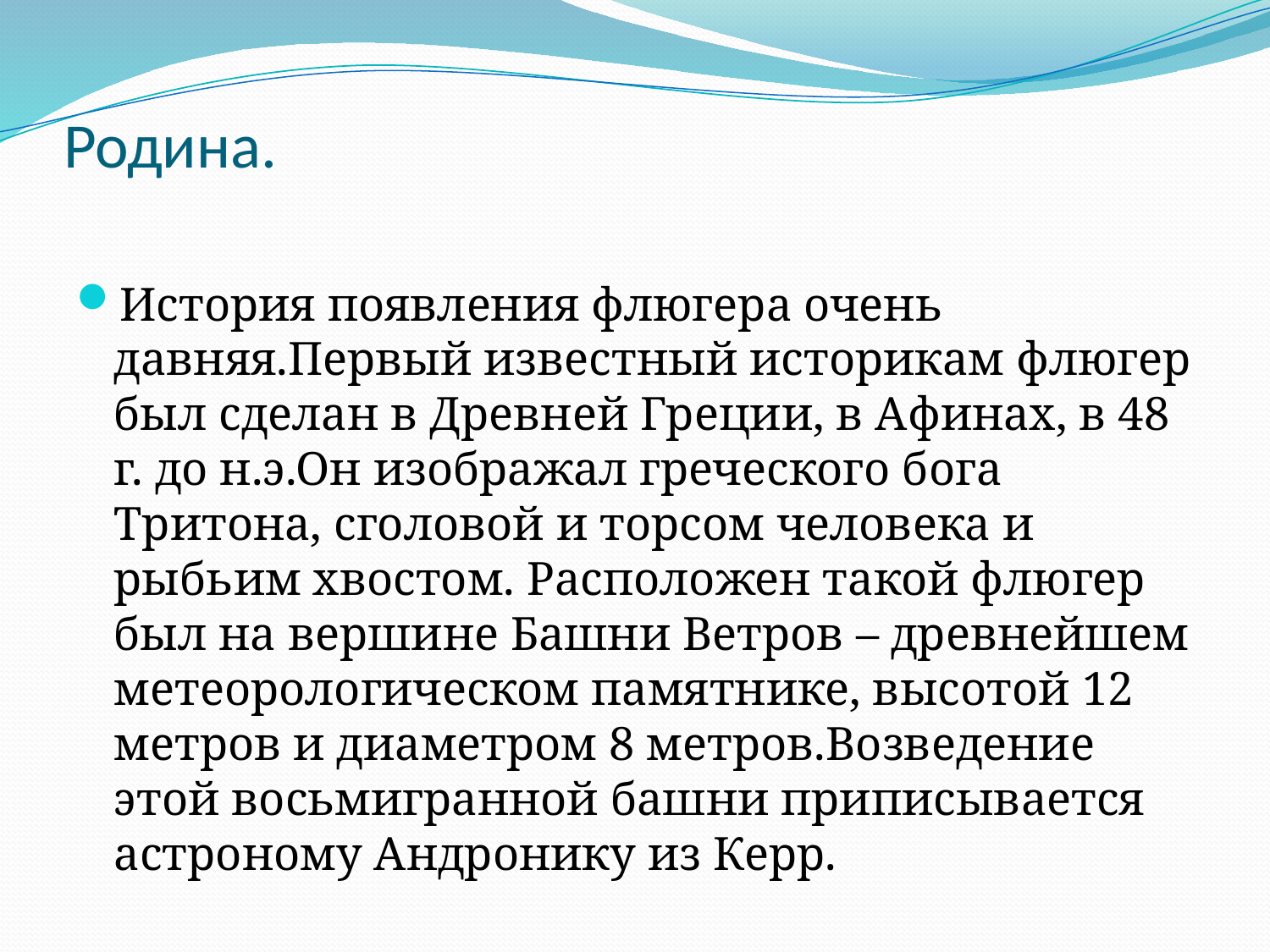

# Родина.
История появления флюгера очень давняя.Первый известный историкам флюгер был сделан в Древней Греции, в Афинах, в 48 г. до н.э.Он изображал греческого бога Тритона, сголовой и торсом человека и рыбьим хвостом. Расположен такой флюгер был на вершине Башни Ветров – древнейшем метеорологическом памятнике, высотой 12 метров и диаметром 8 метров.Возведение этой восьмигранной башни приписывается астроному Андронику из Керр.